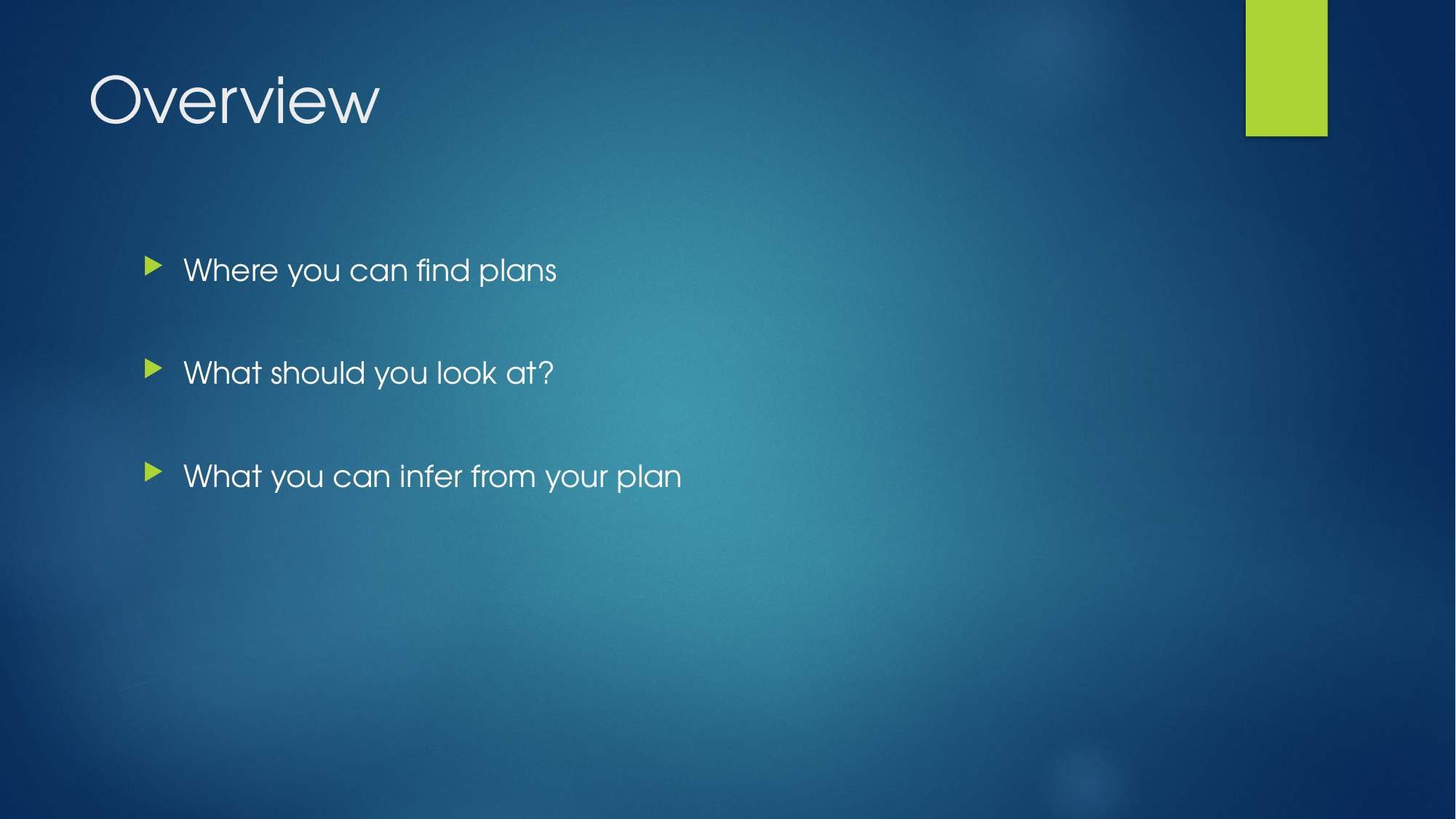

# Overview
Where you can find plans

What should you look at?

What you can infer from your plan